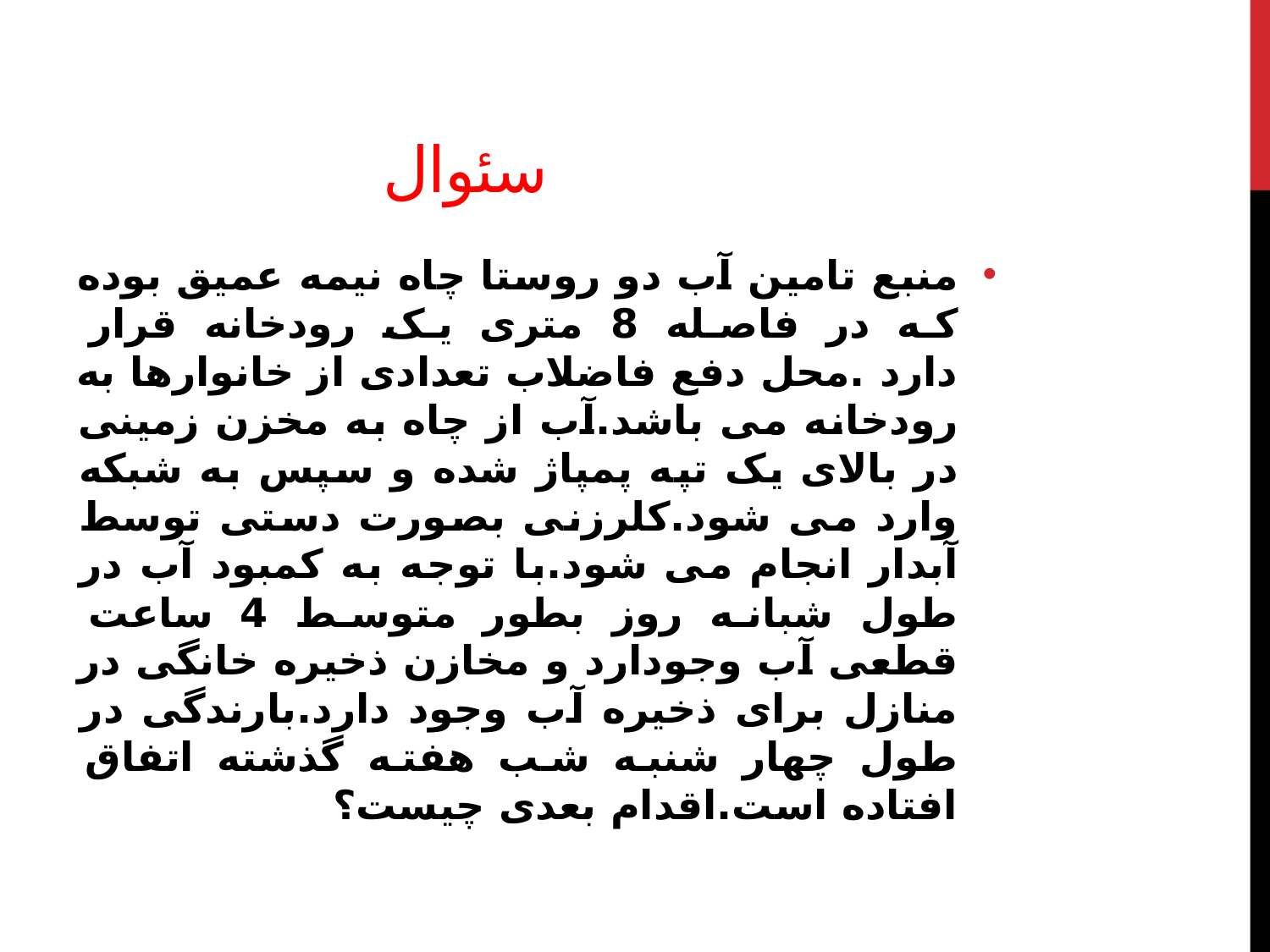

# سئوال
منبع تامین آب دو روستا چاه نیمه عمیق بوده که در فاصله 8 متری یک رودخانه قرار دارد .محل دفع فاضلاب تعدادی از خانوارها به رودخانه می باشد.آب از چاه به مخزن زمینی در بالای یک تپه پمپاژ شده و سپس به شبکه وارد می شود.کلرزنی بصورت دستی توسط آبدار انجام می شود.با توجه به کمبود آب در طول شبانه روز بطور متوسط 4 ساعت قطعی آب وجودارد و مخازن ذخیره خانگی در منازل برای ذخیره آب وجود دارد.بارندگی در طول چهار شنبه شب هفته گذشته اتفاق افتاده است.اقدام بعدی چیست؟